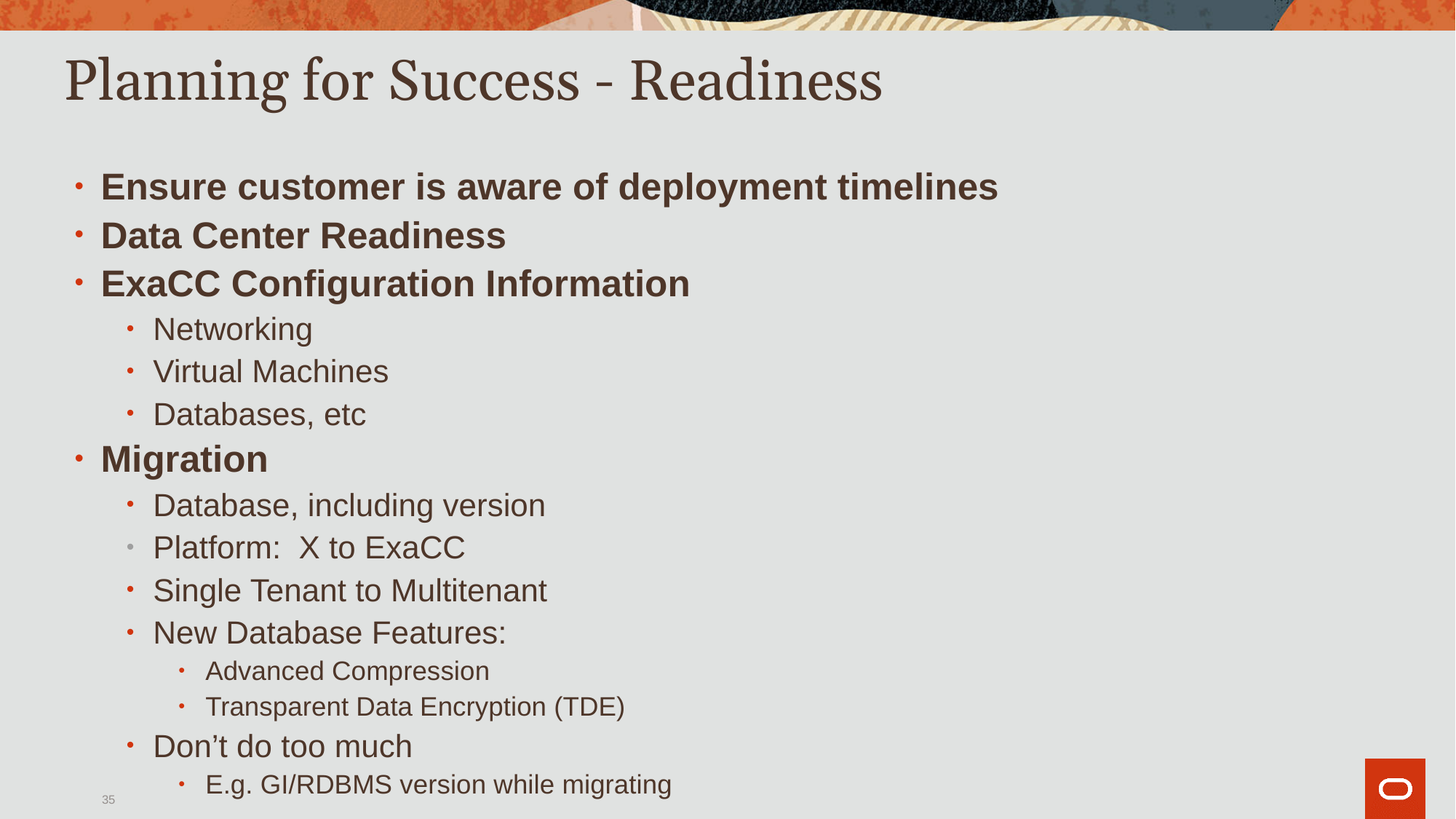

35
# Planning for Success - Readiness
Ensure customer is aware of deployment timelines
Data Center Readiness
ExaCC Configuration Information
Networking
Virtual Machines
Databases, etc
Migration
Database, including version
Platform:  X to ExaCC
Single Tenant to Multitenant
New Database Features:
Advanced Compression
Transparent Data Encryption (TDE)
Don’t do too much
E.g. GI/RDBMS version while migrating